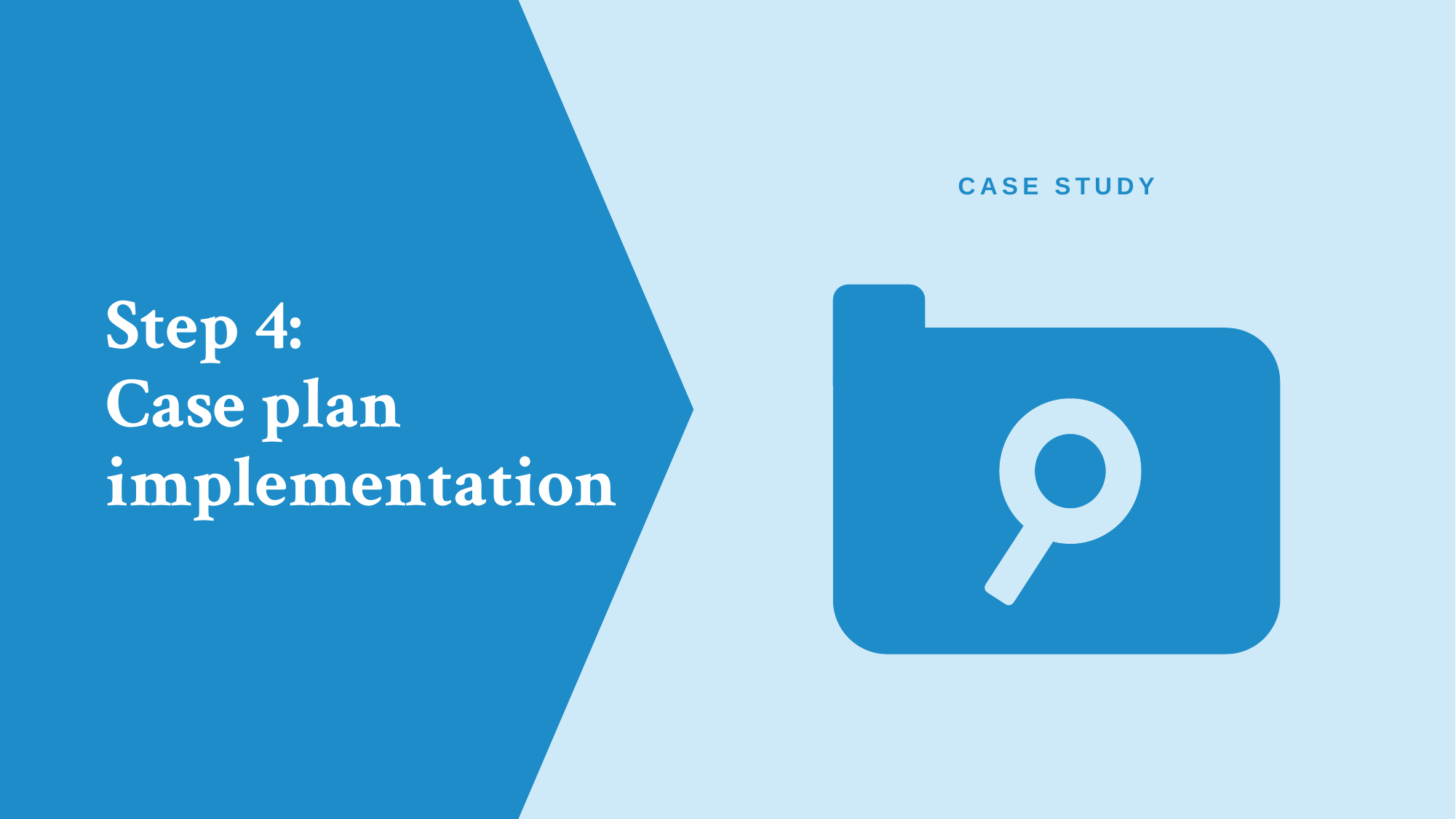

CASE STUDY

# Step 4: Case plan implementation